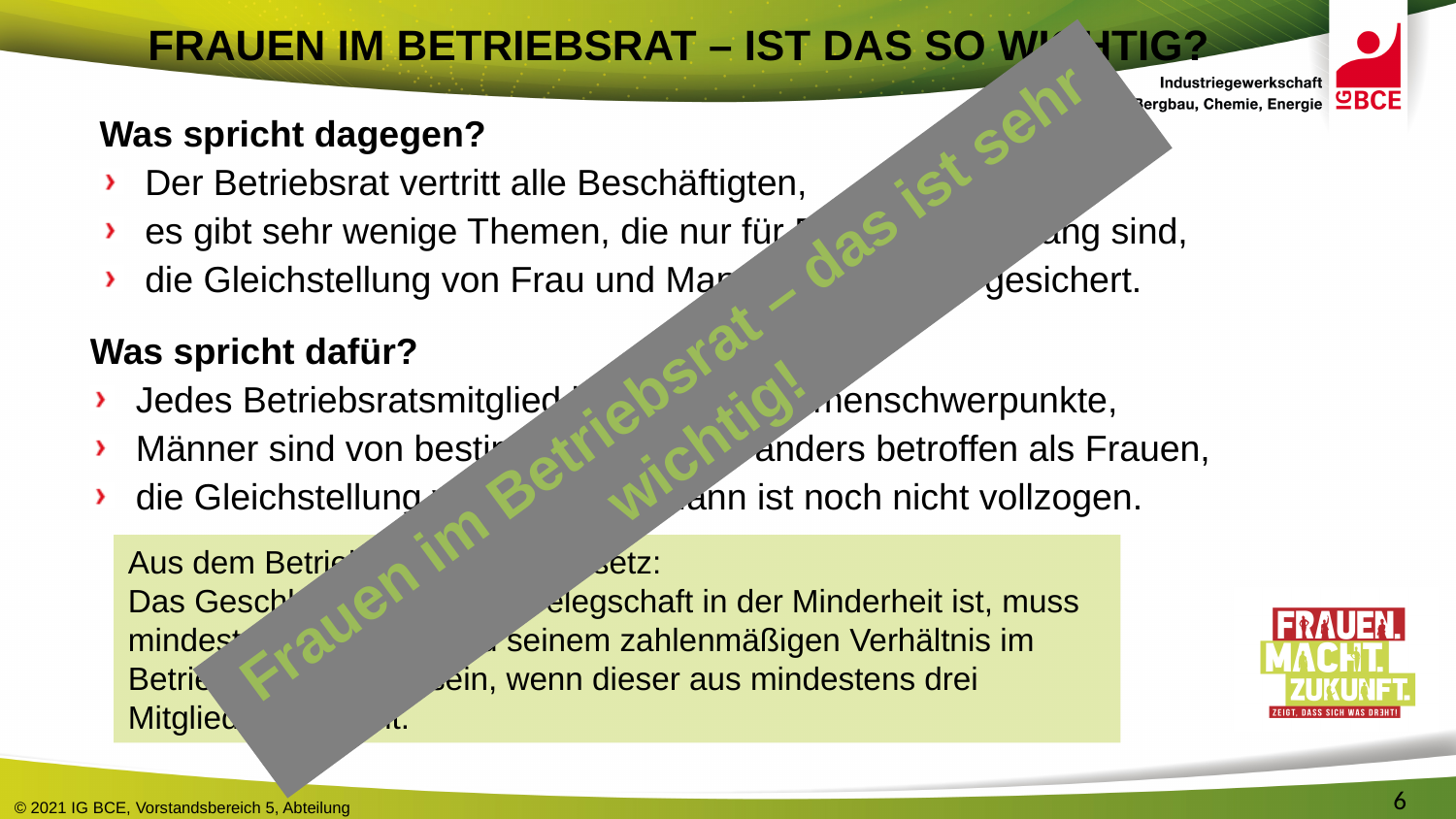

Frauen im Betriebsrat – ist das so wichtig?
Was spricht dagegen?
Der Betriebsrat vertritt alle Beschäftigten,
es gibt sehr wenige Themen, die nur für Frauen von Belang sind,
die Gleichstellung von Frau und Mann ist gesetzlich gesichert.
Was spricht dafür?
Jedes Betriebsratsmitglied hat eigene Themenschwerpunkte,
Männer sind von bestimmten Themen anders betroffen als Frauen,
die Gleichstellung von Frau und Mann ist noch nicht vollzogen.
Frauen im Betriebsrat – das ist sehr wichtig!
Aus dem Betriebsverfassungsgesetz:
Das Geschlecht, das in der Belegschaft in der Minderheit ist, muss mindestens entsprechend seinem zahlenmäßigen Verhältnis im Betriebsrat vertreten sein, wenn dieser aus mindestens drei Mitgliedern besteht.
6